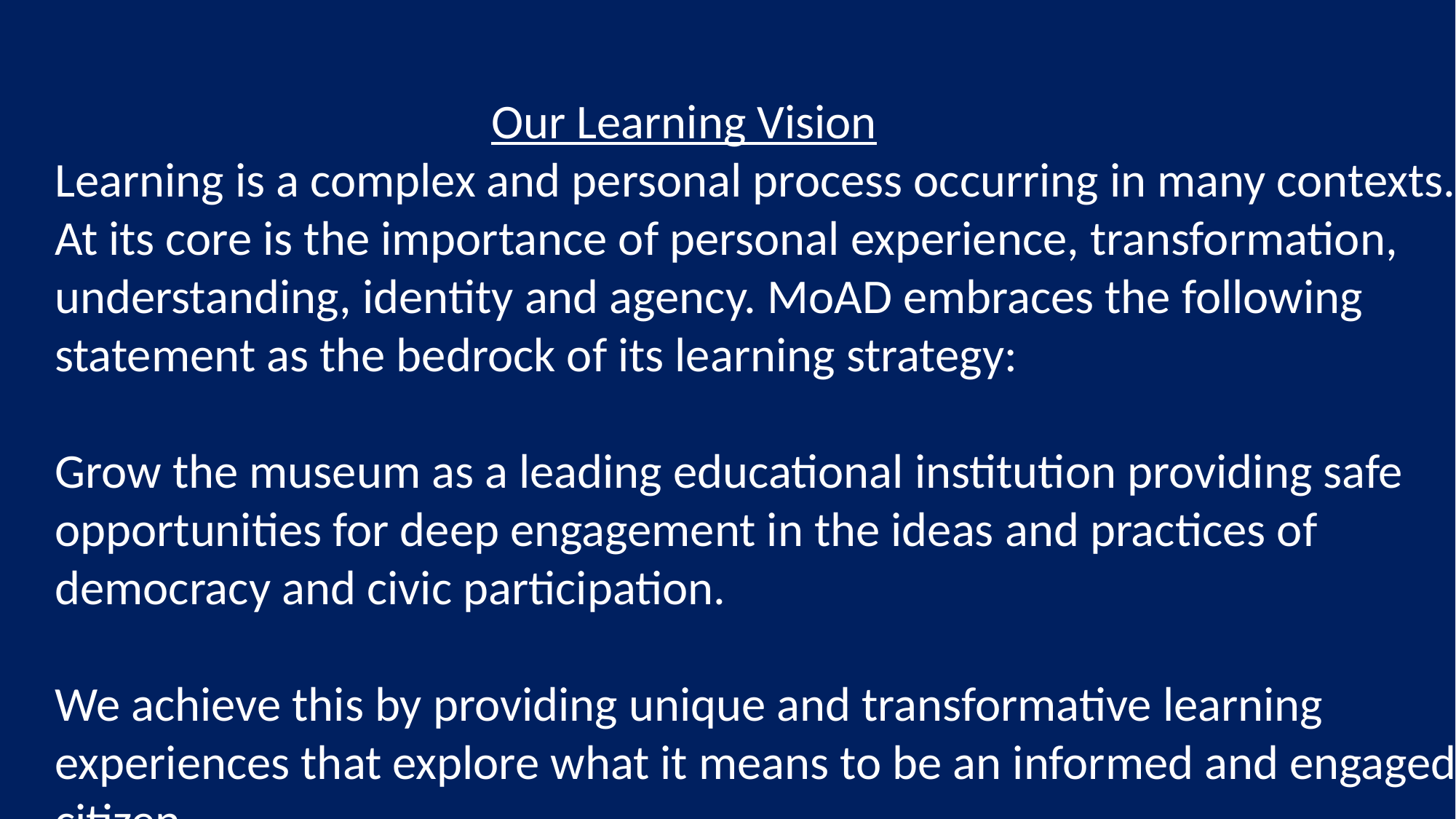

Our Learning Vision
Learning is a complex and personal process occurring in many contexts. At its core is the importance of personal experience, transformation, understanding, identity and agency. MoAD embraces the following statement as the bedrock of its learning strategy:

Grow the museum as a leading educational institution providing safe opportunities for deep engagement in the ideas and practices of democracy and civic participation.

We achieve this by providing unique and transformative learning experiences that explore what it means to be an informed and engaged citizen.